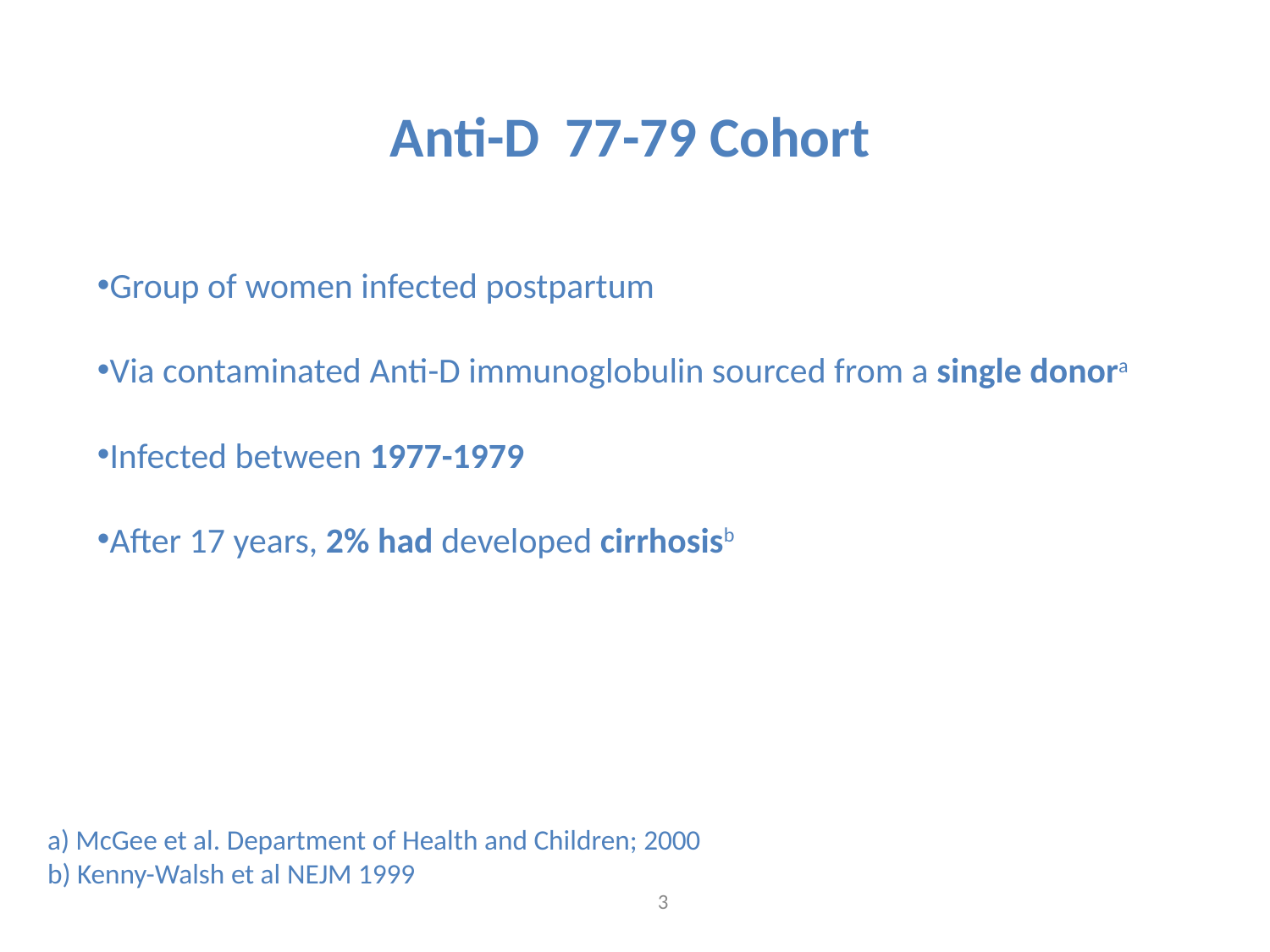

# Anti-D  77-79 Cohort
Group of women infected postpartum
Via contaminated Anti-D immunoglobulin sourced from a single donora
Infected between 1977-1979
After 17 years, 2% had developed cirrhosisb
a) McGee et al. Department of Health and Children; 2000
b) Kenny-Walsh et al NEJM 1999
3